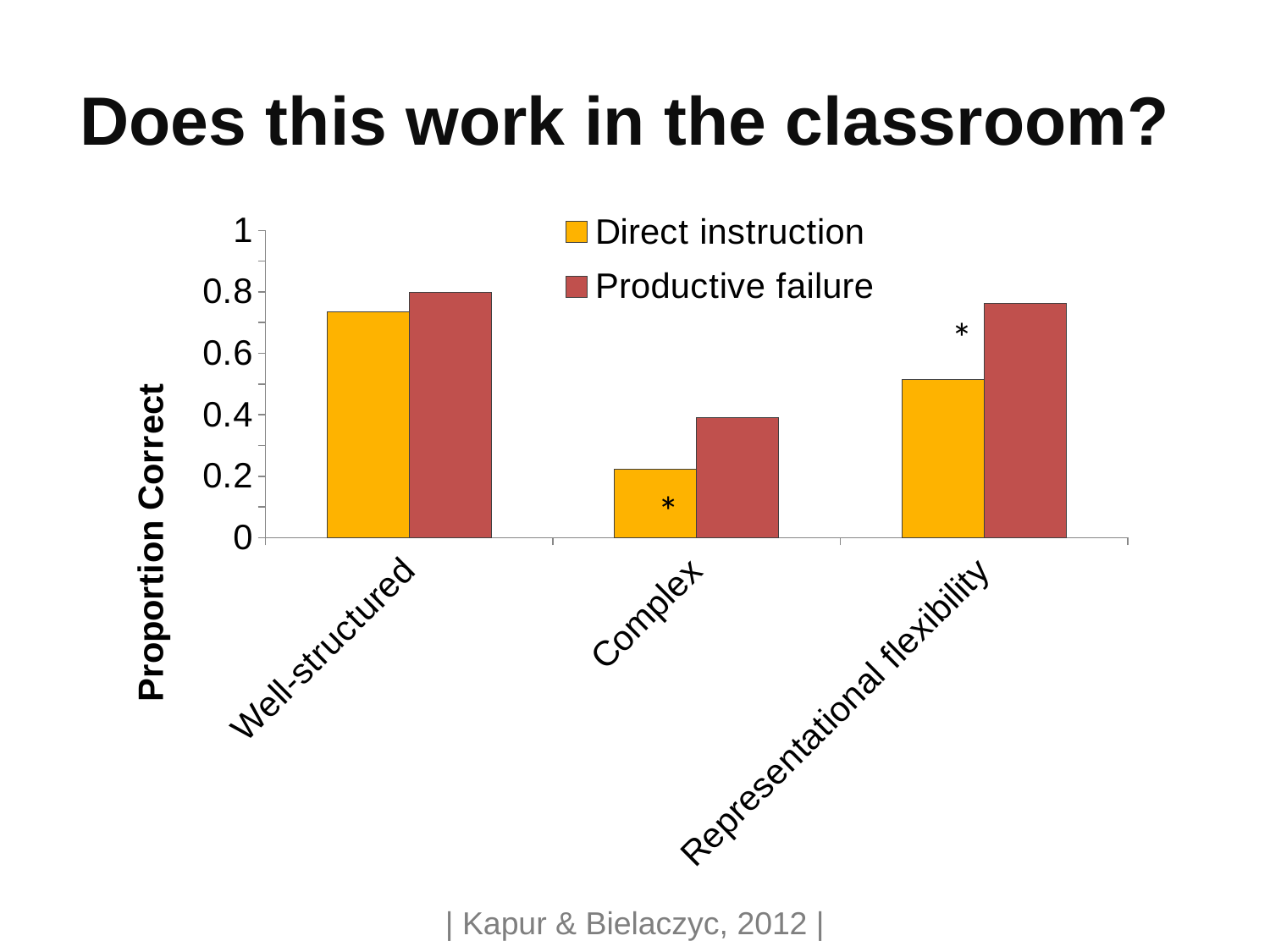

# Does this work in the classroom?

### Chart

| Category | Direct instruction | Productive failure |
|---|---|---|
| Well-structured | 0.7357 | 0.7974 |
| Complex | 0.223 | 0.391 |
| Representational flexibility | 0.515 | 0.763 |
*
*
| Kapur & Bielaczyc, 2012 |